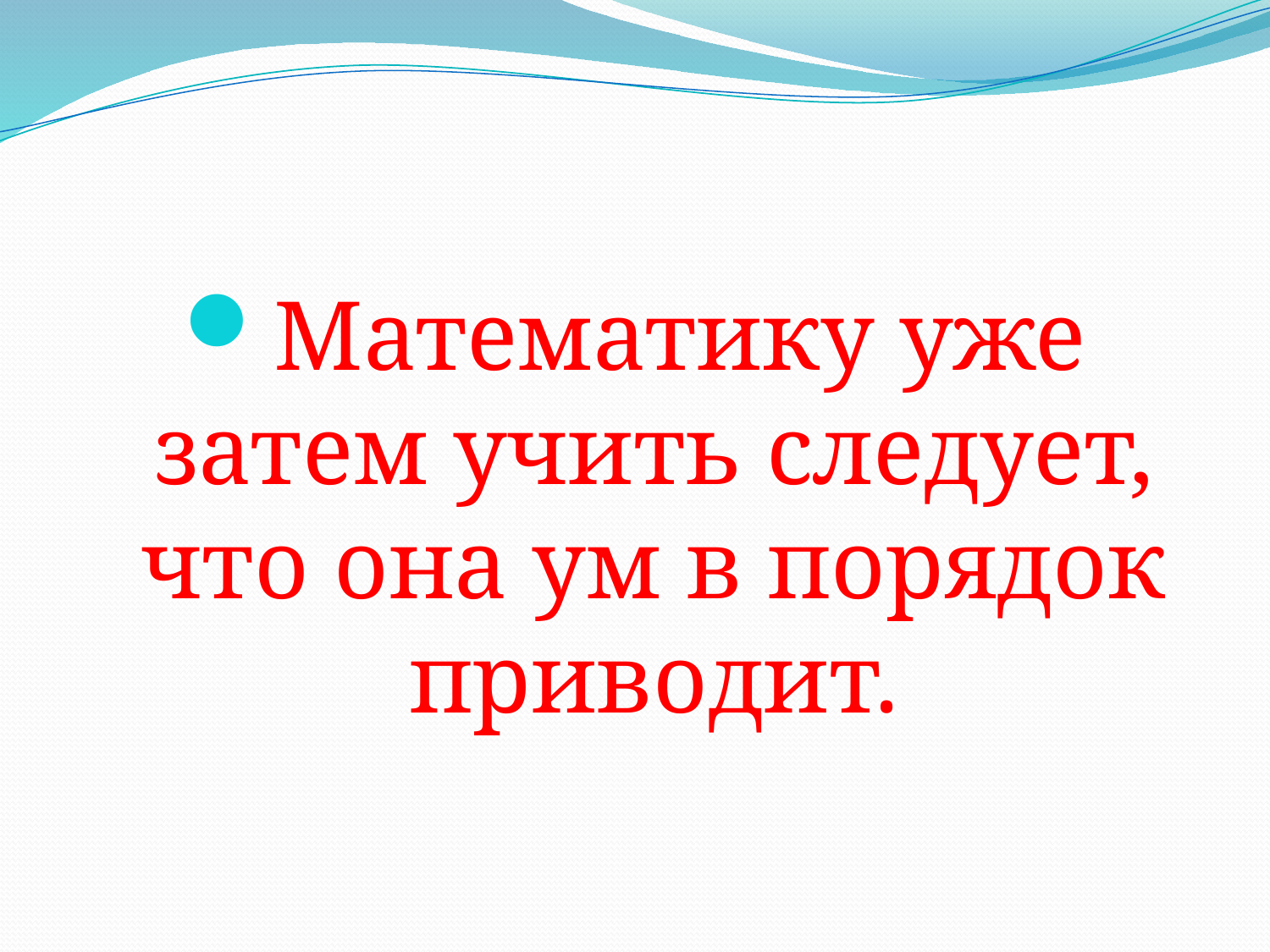

#
Математику уже затем учить следует, что она ум в порядок приводит.